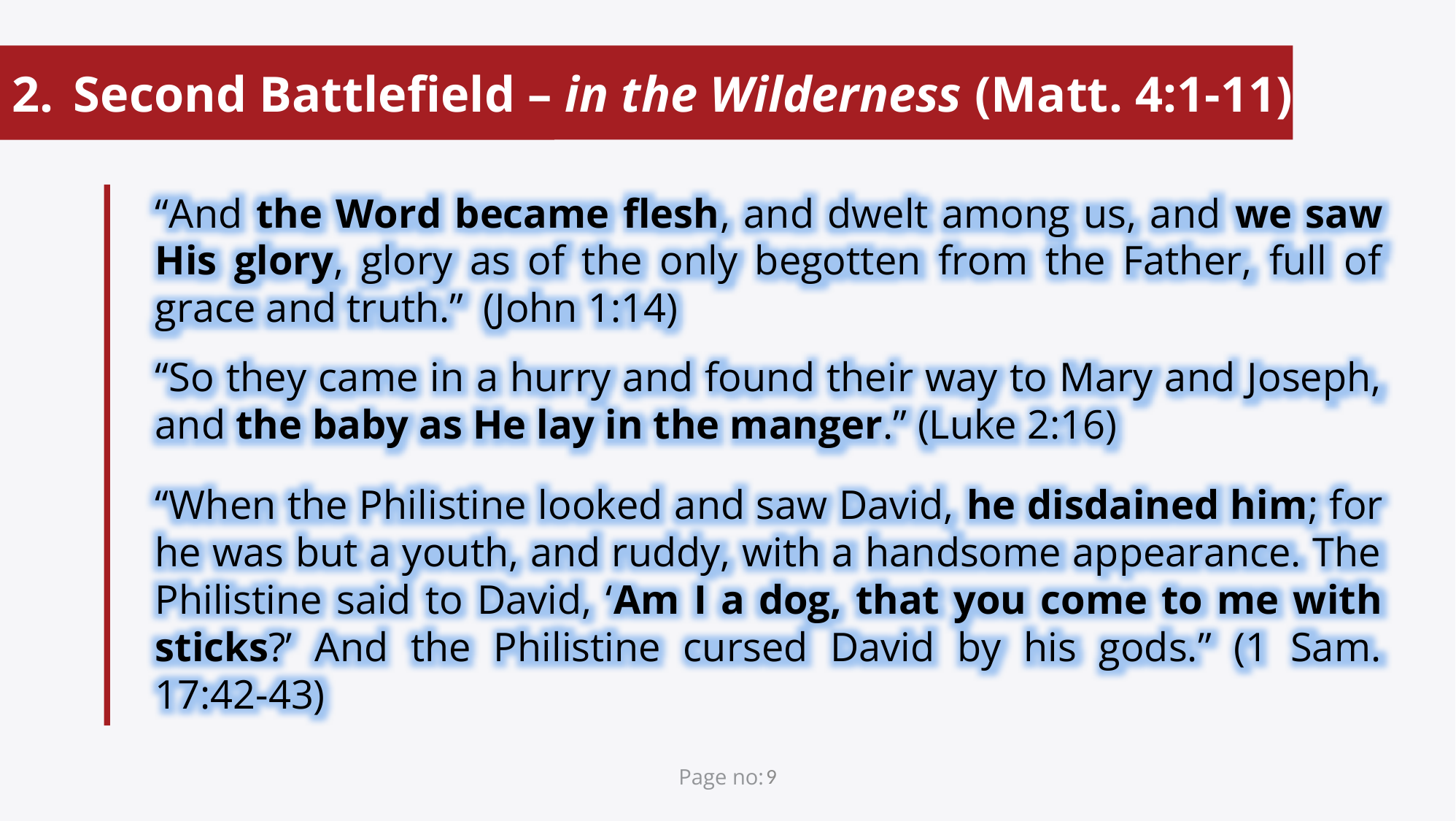

Second Battlefield – in the Wilderness (Matt. 4:1-11)
“And the Word became flesh, and dwelt among us, and we saw His glory, glory as of the only begotten from the Father, full of grace and truth.”	(John 1:14)
“So they came in a hurry and found their way to Mary and Joseph, and the baby as He lay in the manger.” (Luke 2:16)
“When the Philistine looked and saw David, he disdained him; for he was but a youth, and ruddy, with a handsome appearance. The Philistine said to David, ‘Am I a dog, that you come to me with sticks?’ And the Philistine cursed David by his gods.” (1 Sam. 17:42-43)